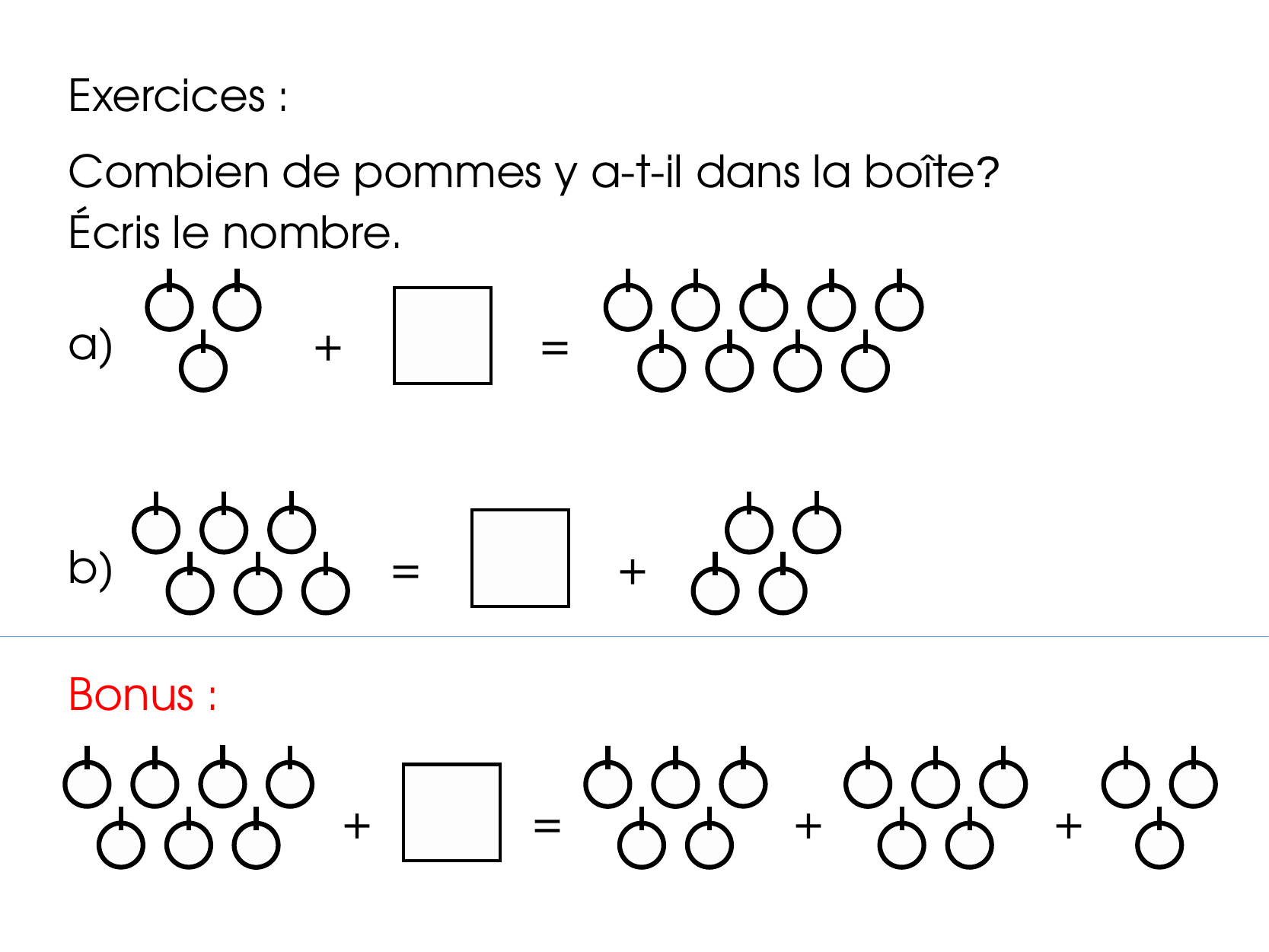

Exercices :
Combien de pommes y a-t-il dans la boîte?
Écris le nombre.

a)
+
=

b)
=
+

Bonus :

+
=
+
+